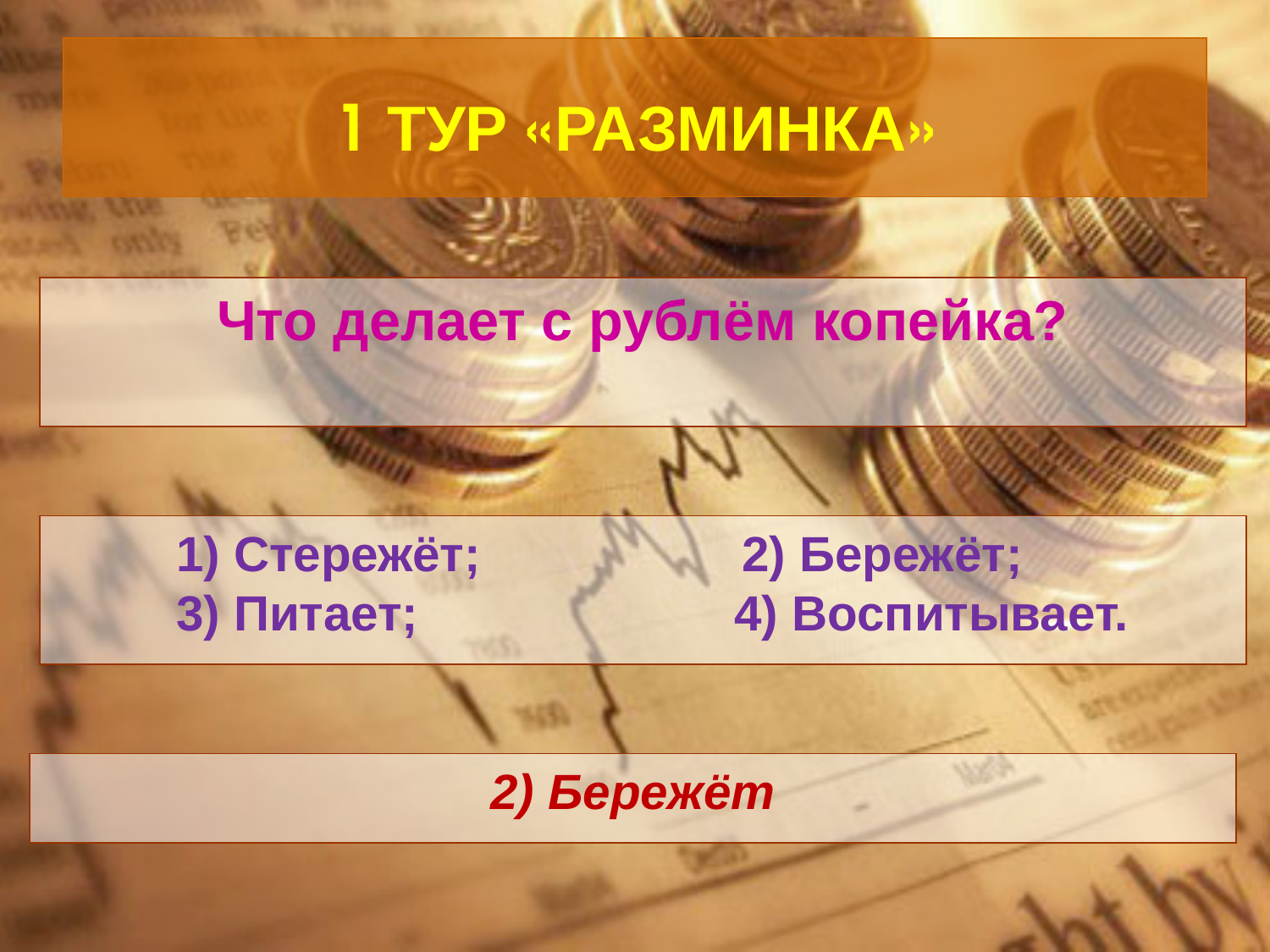

# 1 ТУР «РАЗМИНКА»
Что делает с рублём копейка?
         1) Стережёт;                   2) Бережёт;
         3) Питает;                       4) Воспитывает.
2) Бережёт